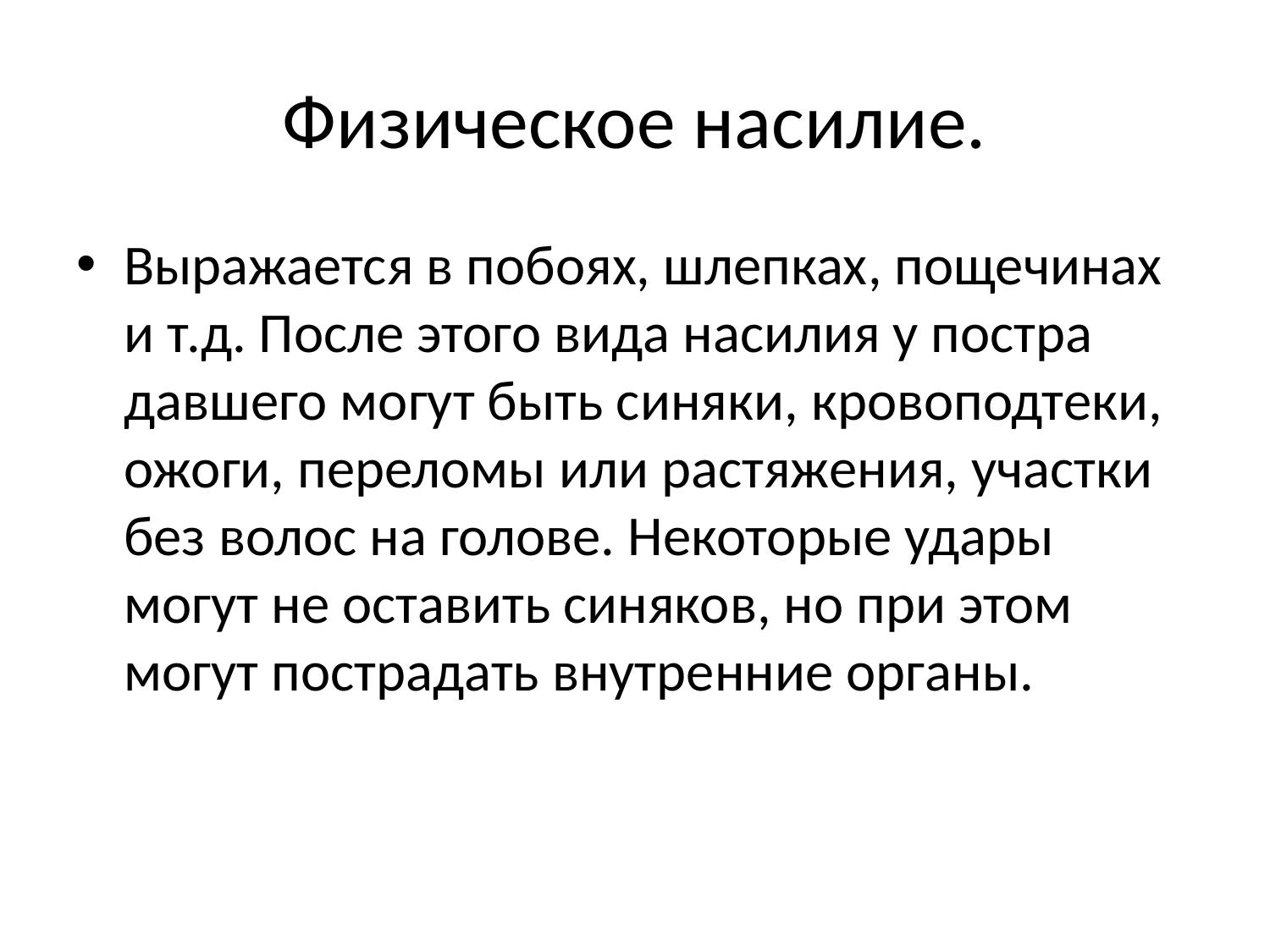

# Физическое насилие.
Выражается в побоях, шлепках, пощечинах и т.д. После этого вида насилия у постра­давшего могут быть синяки, кровоподтеки, ожоги, переломы или растяжения, участки без волос на голове. Некоторые удары могут не оставить синяков, но при этом могут пострадать внутренние органы.